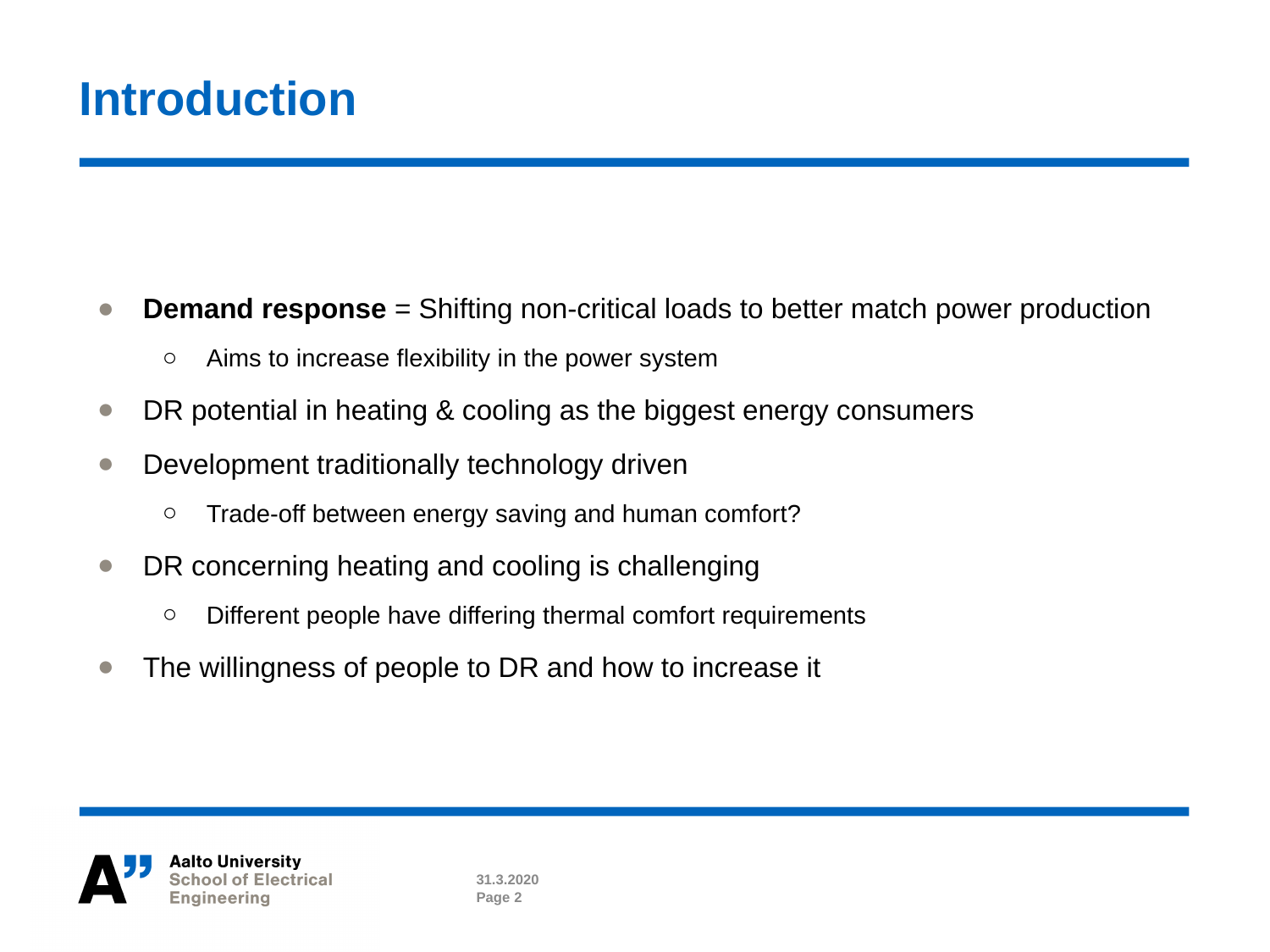

# Introduction
Demand response = Shifting non-critical loads to better match power production
Aims to increase flexibility in the power system
DR potential in heating & cooling as the biggest energy consumers
Development traditionally technology driven
Trade-off between energy saving and human comfort?
DR concerning heating and cooling is challenging
Different people have differing thermal comfort requirements
The willingness of people to DR and how to increase it

31.3.2020

Page 2